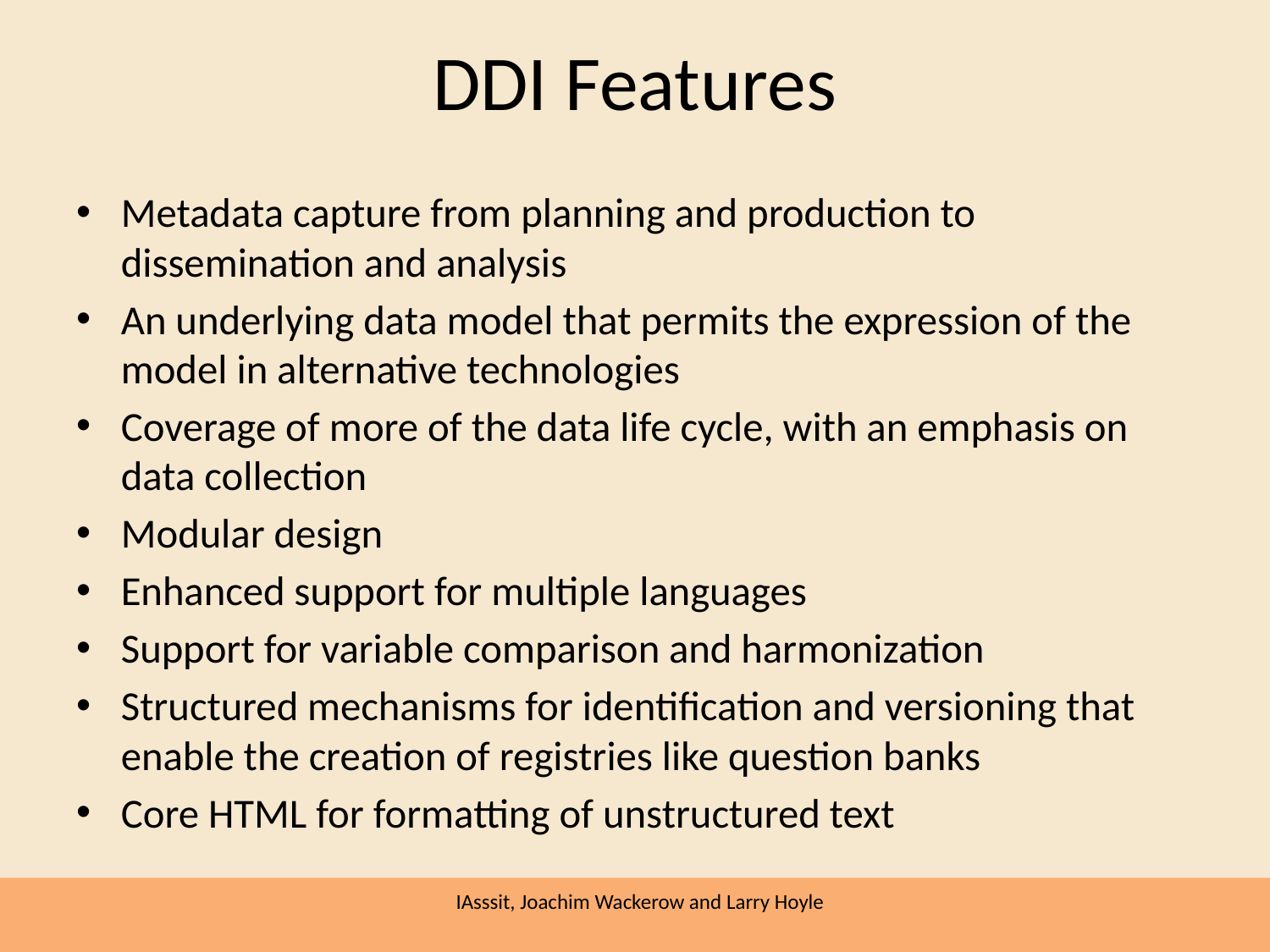

# DDI Features
Metadata capture from planning and production to dissemination and analysis
An underlying data model that permits the expression of the model in alternative technologies
Coverage of more of the data life cycle, with an emphasis on data collection
Modular design
Enhanced support for multiple languages
Support for variable comparison and harmonization
Structured mechanisms for identification and versioning that enable the creation of registries like question banks
Core HTML for formatting of unstructured text
IAsssit, Joachim Wackerow and Larry Hoyle